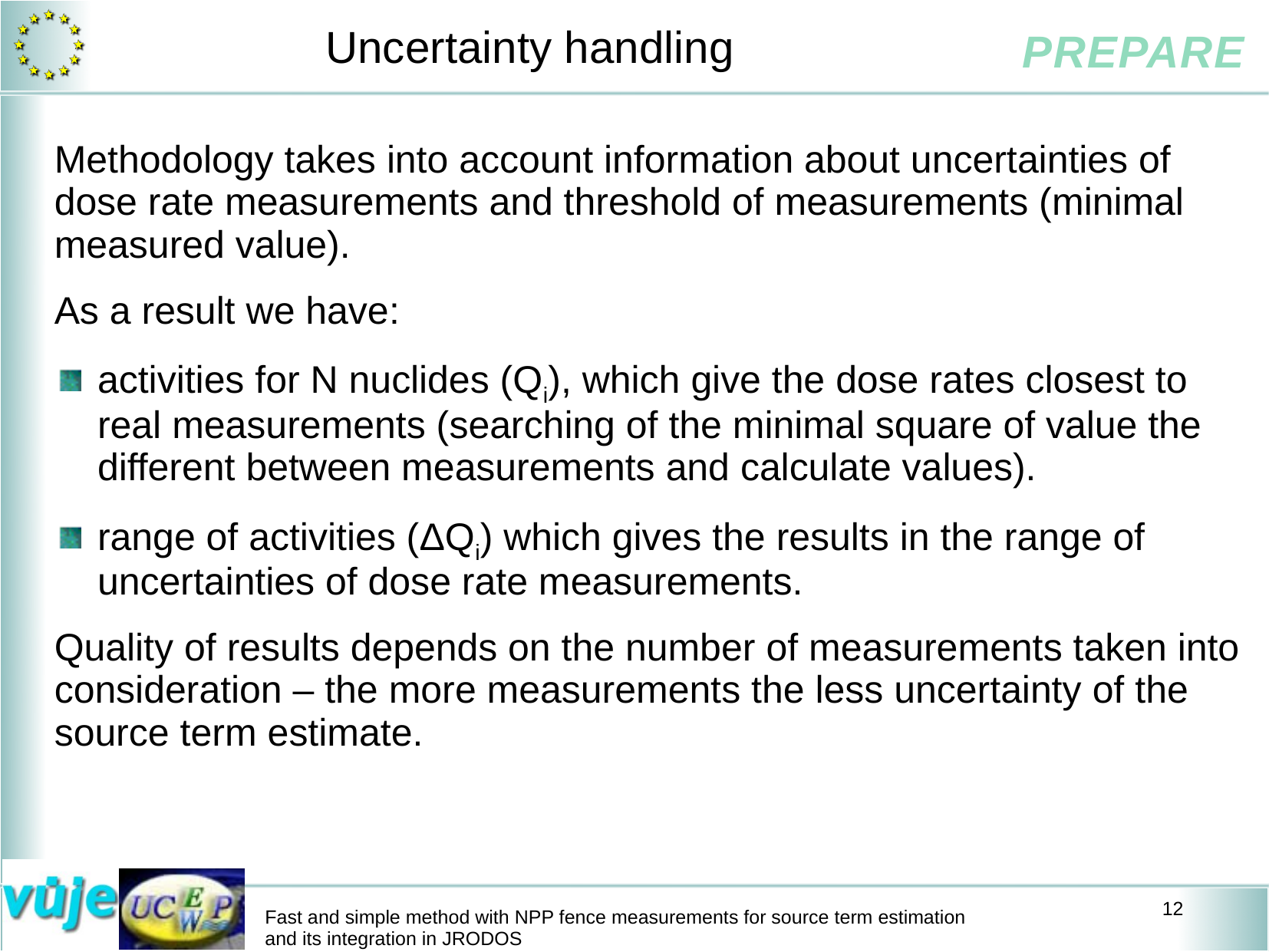

# Uncertainty handling
Methodology takes into account information about uncertainties of dose rate measurements and threshold of measurements (minimal measured value).
As a result we have:
activities for N nuclides (Qi), which give the dose rates closest to real measurements (searching of the minimal square of value the different between measurements and calculate values).
range of activities (ΔQi) which gives the results in the range of uncertainties of dose rate measurements.
Quality of results depends on the number of measurements taken into consideration – the more measurements the less uncertainty of the source term estimate.